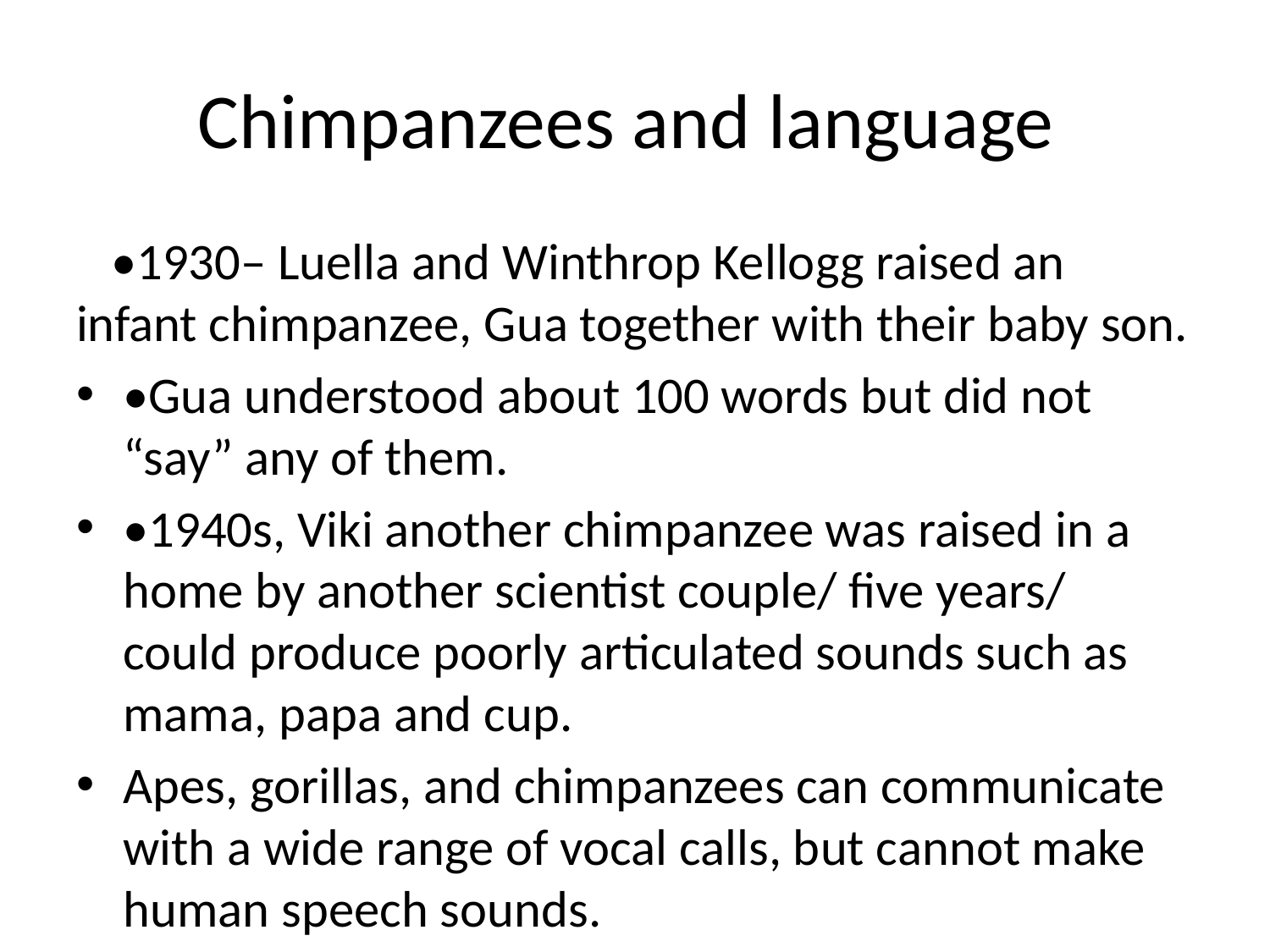

# Chimpanzees and language
   •1930– Luella and Winthrop Kellogg raised an infant chimpanzee, Gua together with their baby son.
•Gua understood about 100 words but did not “say” any of them.
•1940s, Viki another chimpanzee was raised in a home by another scientist couple/ five years/  could produce poorly articulated sounds such as mama, papa and cup.
Apes, gorillas, and chimpanzees can communicate with a wide range of vocal calls, but cannot make human speech sounds.